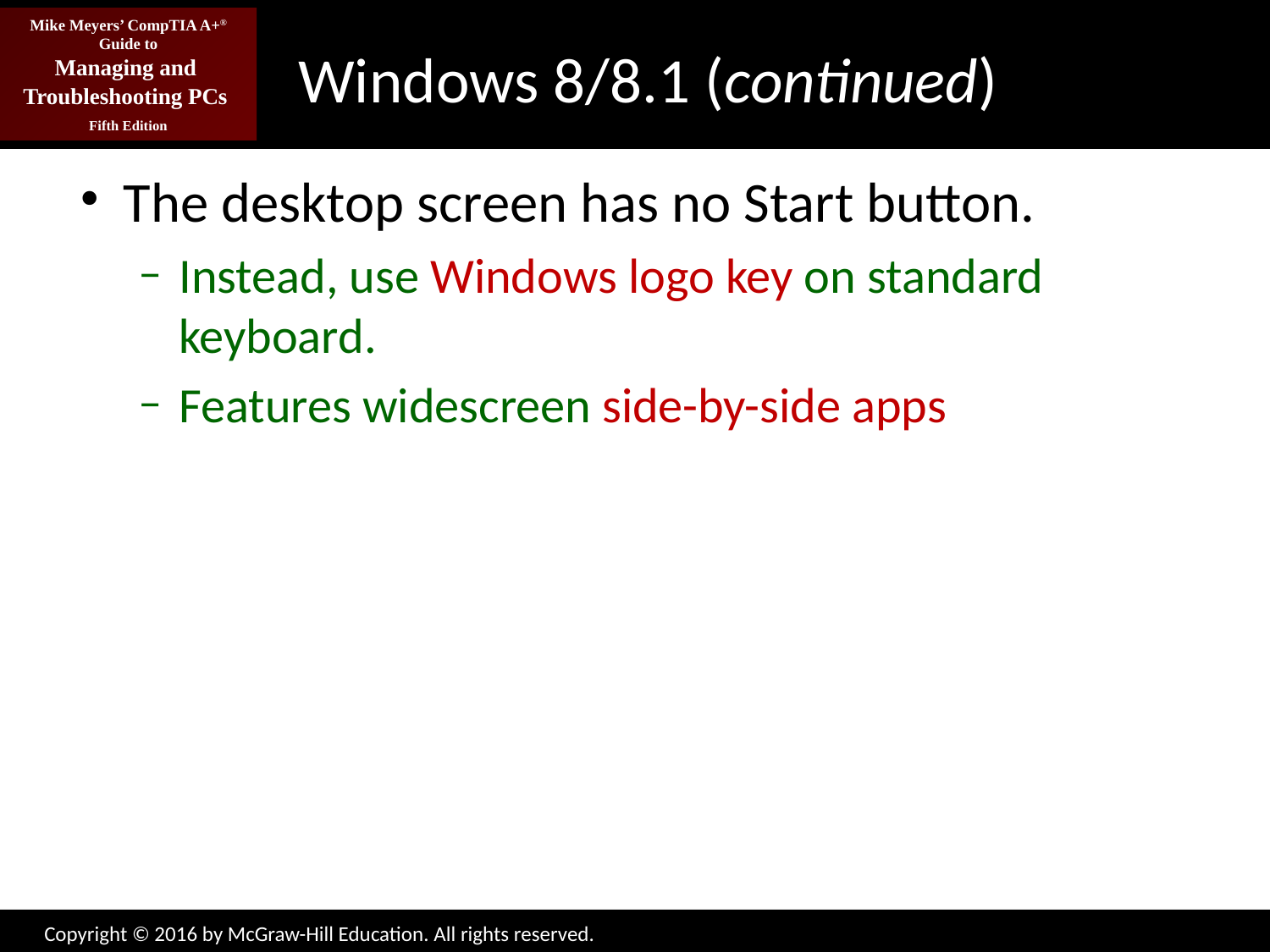

# Windows 8/8.1 (continued)
The desktop screen has no Start button.
Instead, use Windows logo key on standard keyboard.
Features widescreen side-by-side apps